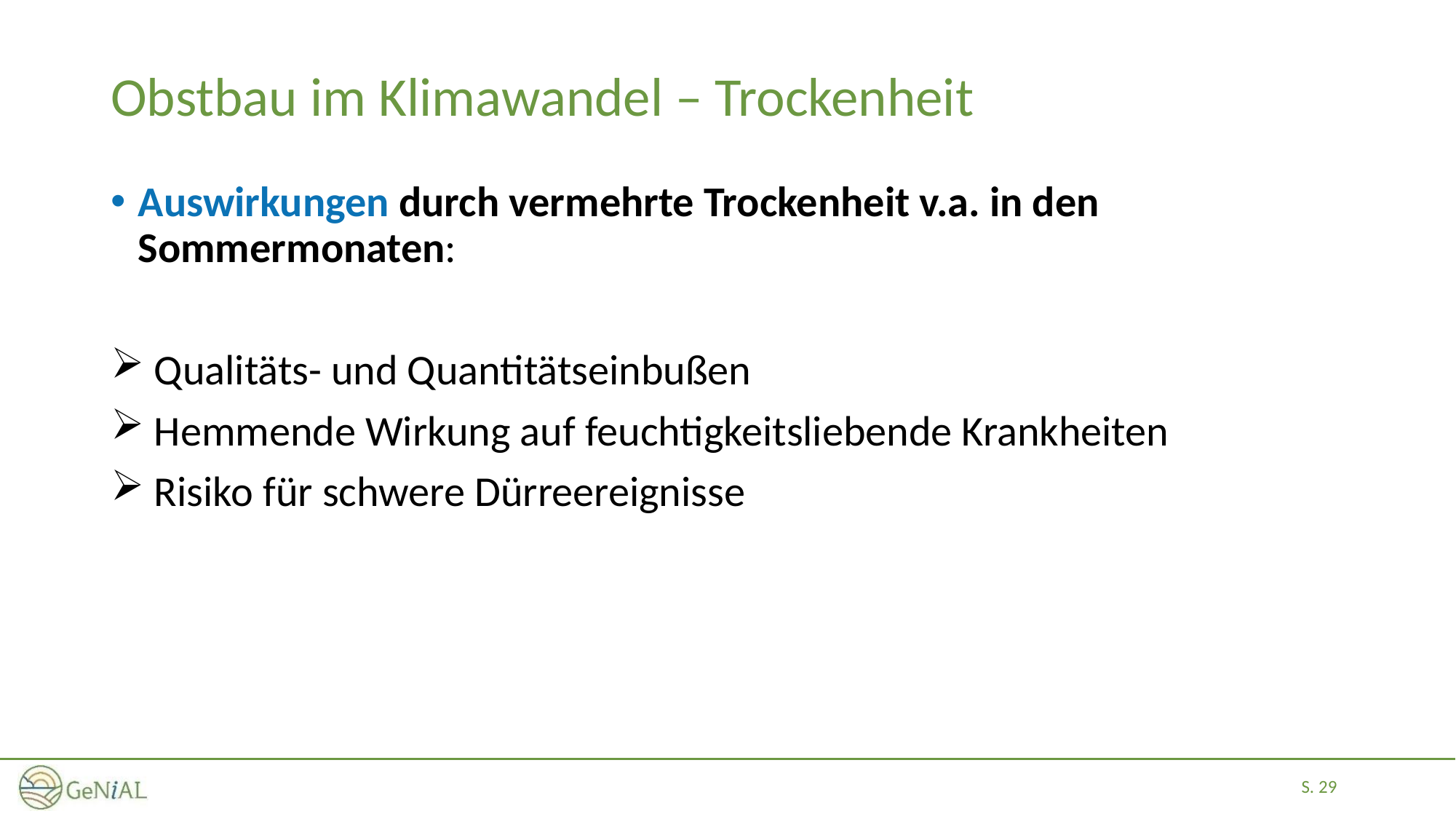

# Obstbau im Klimawandel – Trockenheit
Auswirkungen durch vermehrte Trockenheit v.a. in den Sommermonaten:

 Qualitäts- und Quantitätseinbußen
 Hemmende Wirkung auf feuchtigkeitsliebende Krankheiten
 Risiko für schwere Dürreereignisse